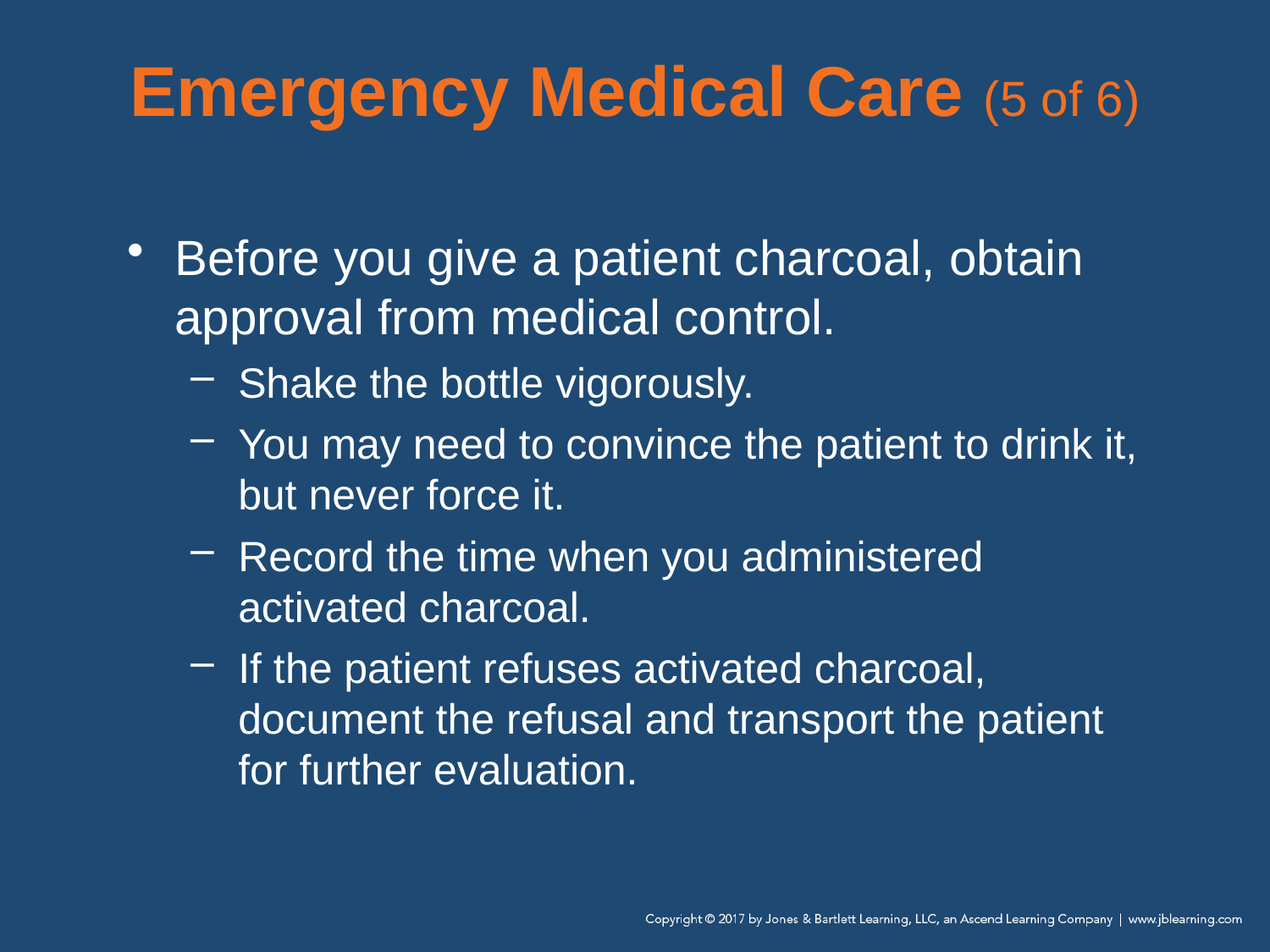

# Emergency Medical Care (5 of 6)
Before you give a patient charcoal, obtain approval from medical control.
Shake the bottle vigorously.
You may need to convince the patient to drink it, but never force it.
Record the time when you administered activated charcoal.
If the patient refuses activated charcoal, document the refusal and transport the patient for further evaluation.